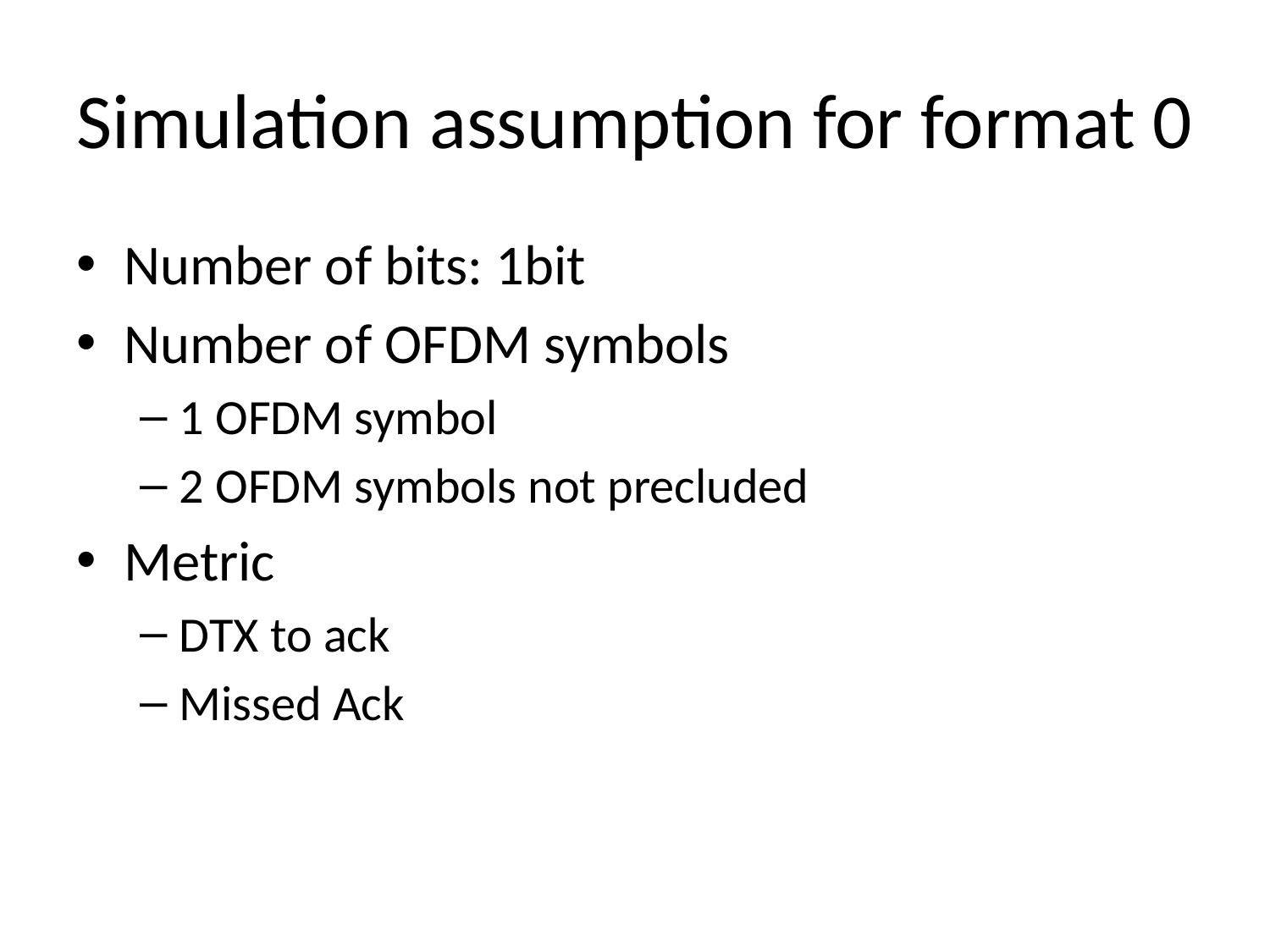

# Simulation assumption for format 0
Number of bits: 1bit
Number of OFDM symbols
1 OFDM symbol
2 OFDM symbols not precluded
Metric
DTX to ack
Missed Ack